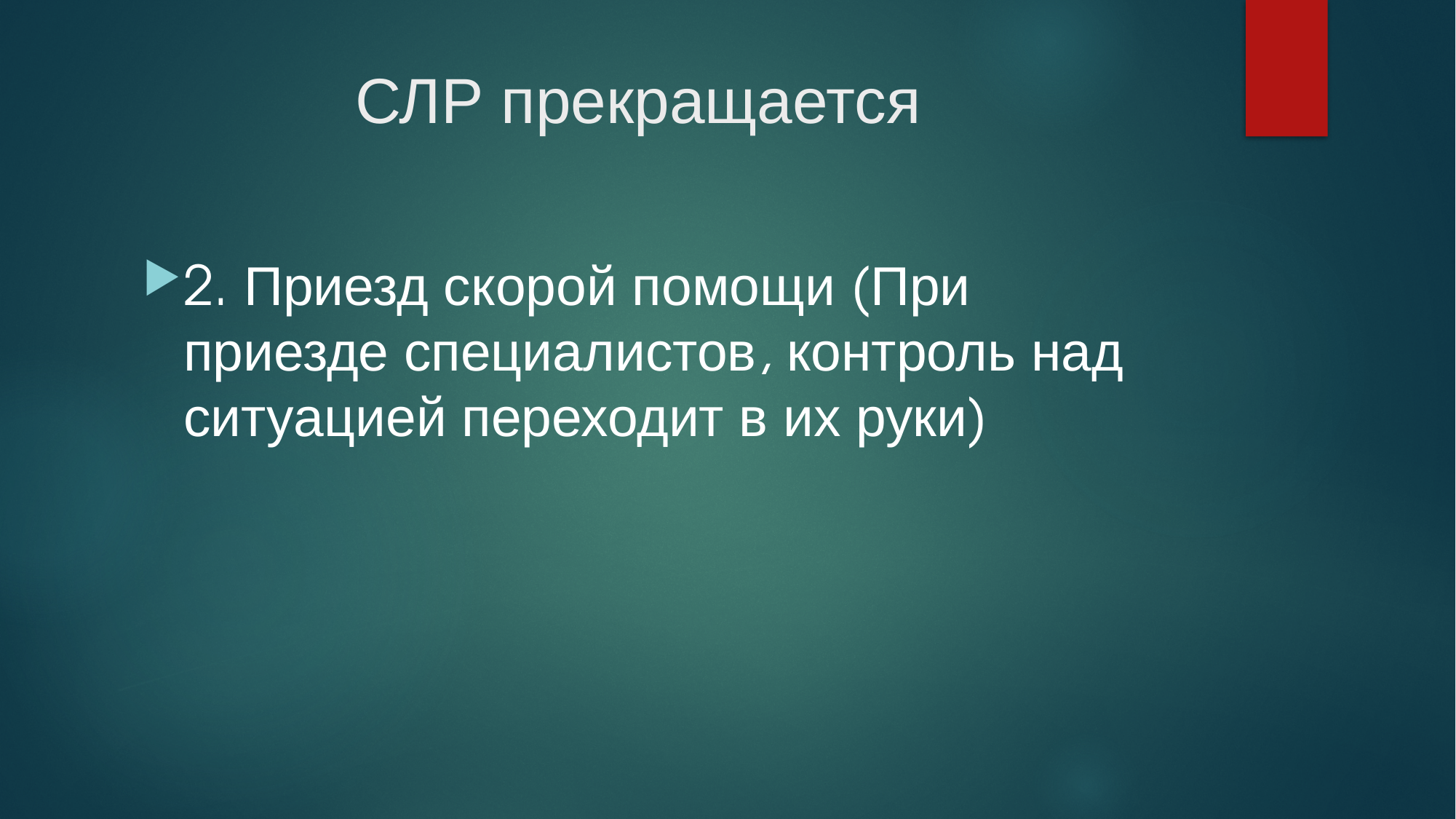

# СЛР прекращается
2. Приезд скорой помощи (При приезде специалистов, контроль над ситуацией переходит в их руки)